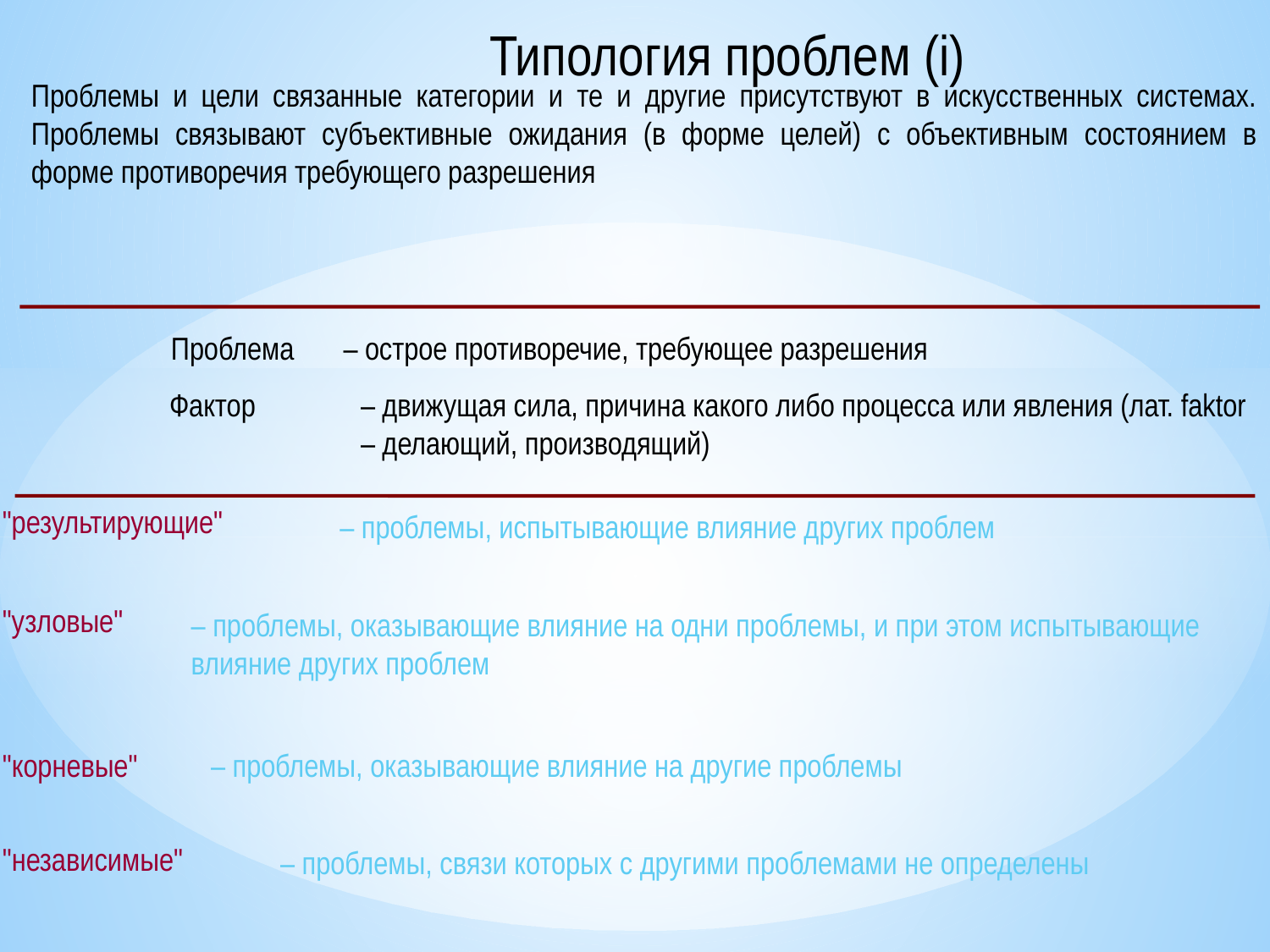

Типология проблем (i)
Проблемы и цели связанные категории и те и другие присутствуют в искусственных системах. Проблемы связывают субъективные ожидания (в форме целей) с объективным состоянием в форме противоречия требующего разрешения

Проблема
– острое противоречие, требующее разрешения
Фактор
– движущая сила, причина какого либо процесса или явления (лат. faktor – делающий, производящий)
"результирующие"
"узловые"
"корневые"
"независимые"

– проблемы, испытывающие влияние других проблем
– проблемы, оказывающие влияние на одни проблемы, и при этом испытывающие влияние других проблем
– проблемы, оказывающие влияние на другие проблемы
– проблемы, связи которых с другими проблемами не определены